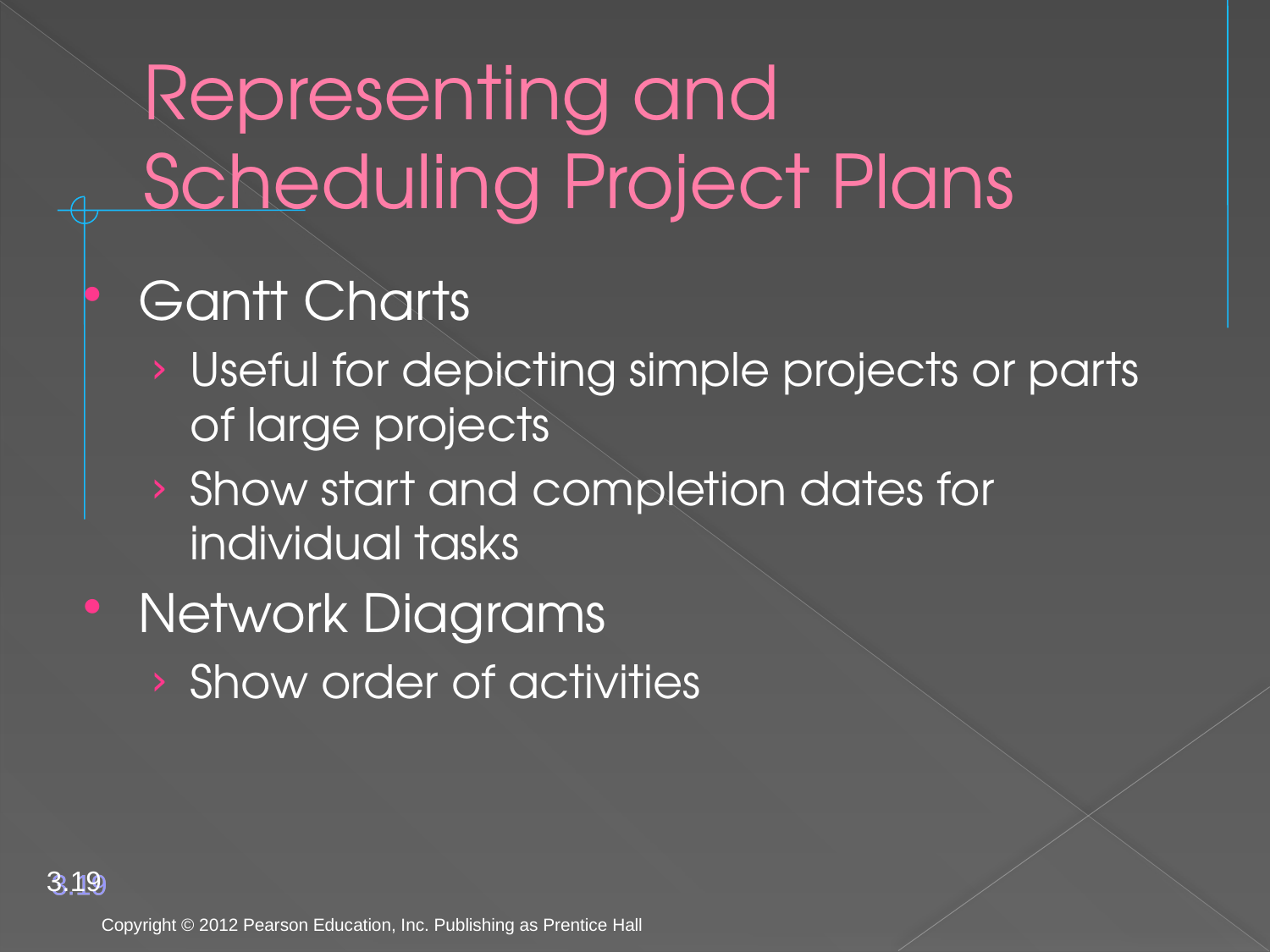

# Representing and Scheduling Project Plans
Gantt Charts
Useful for depicting simple projects or parts of large projects
Show start and completion dates for individual tasks
Network Diagrams
Show order of activities

3.19
Copyright © 2012 Pearson Education, Inc. Publishing as Prentice Hall